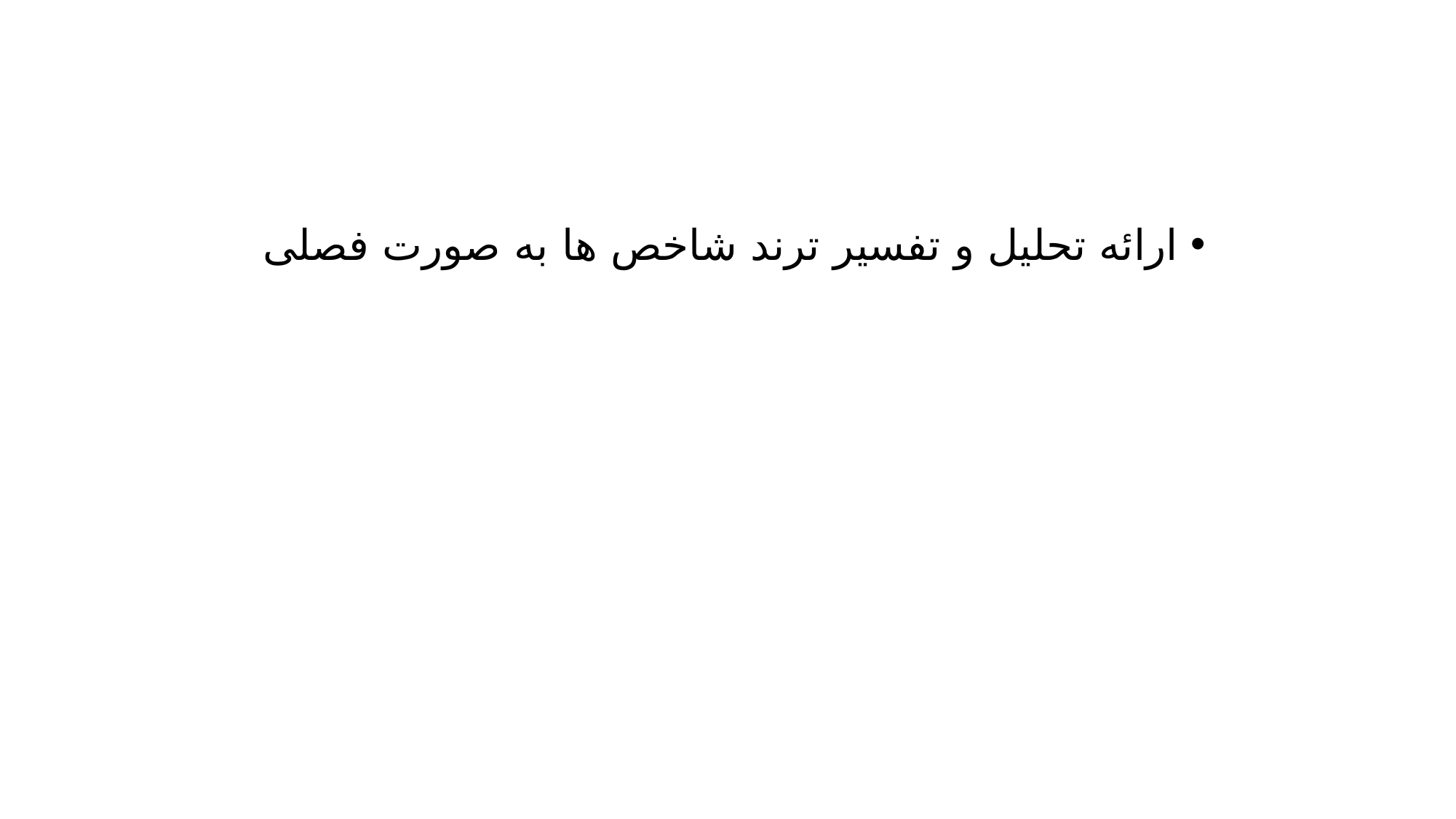

#
ارائه تحلیل و تفسیر ترند شاخص ها به صورت فصلی